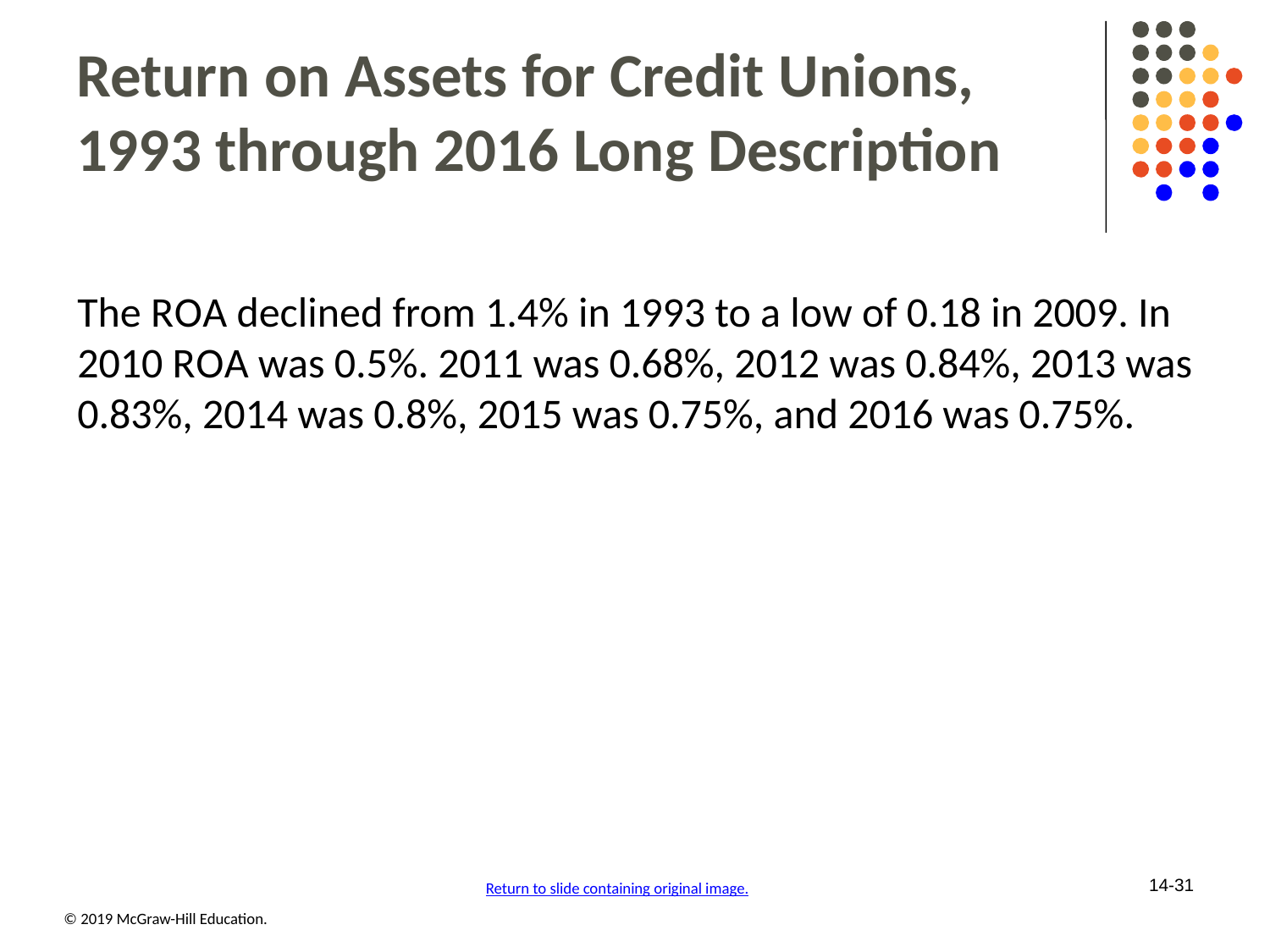

# Return on Assets for Credit Unions, 1993 through 2016 Long Description
The R O A declined from 1.4% in 1993 to a low of 0.18 in 2009. In 2010 R O A was 0.5%. 2011 was 0.68%, 2012 was 0.84%, 2013 was 0.83%, 2014 was 0.8%, 2015 was 0.75%, and 2016 was 0.75%.
14-31
Return to slide containing original image.